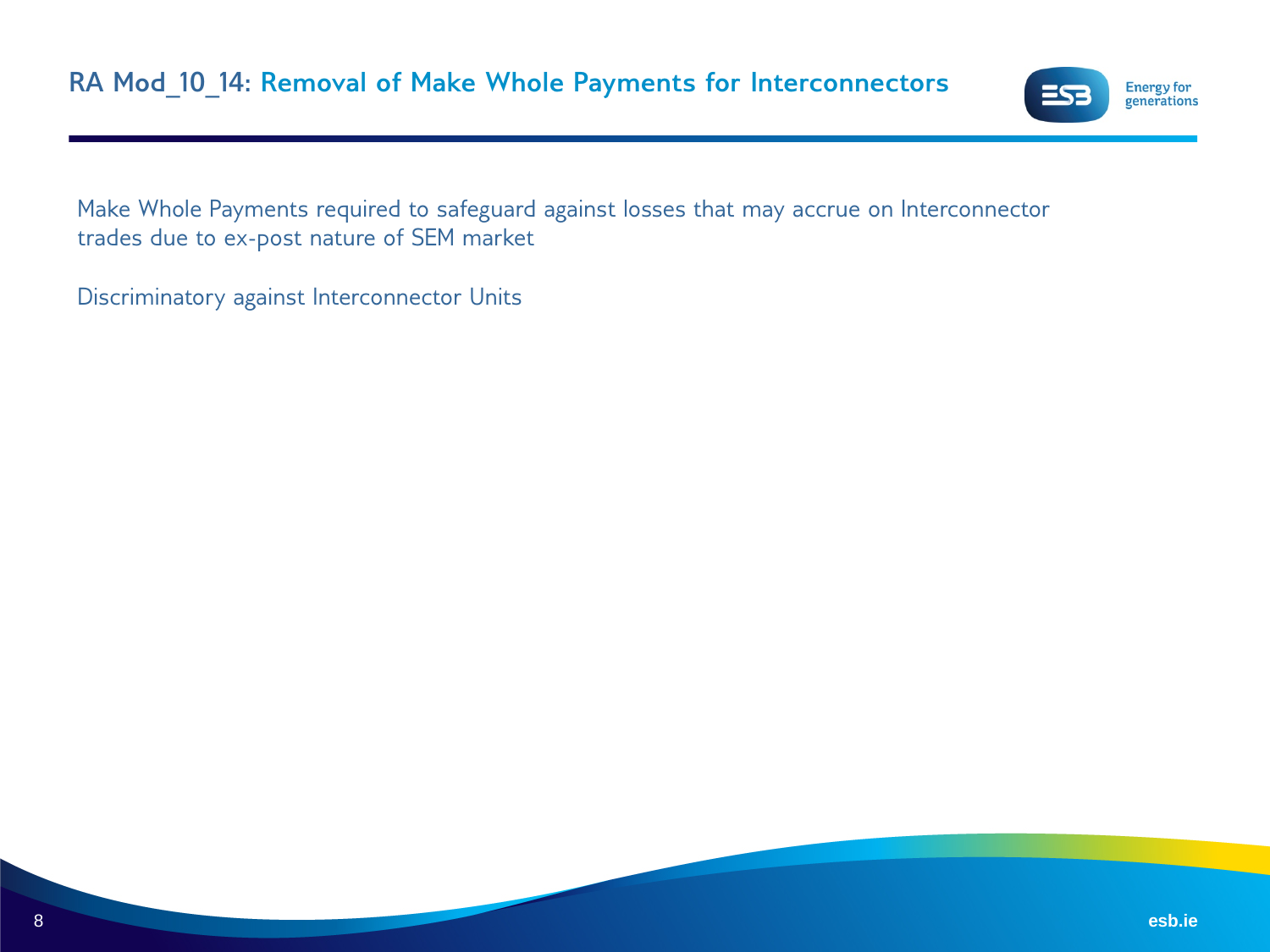

# RA Mod_10_14: Removal of Make Whole Payments for Interconnectors

Make Whole Payments required to safeguard against losses that may accrue on Interconnector trades due to ex-post nature of SEM market

Discriminatory against Interconnector Units